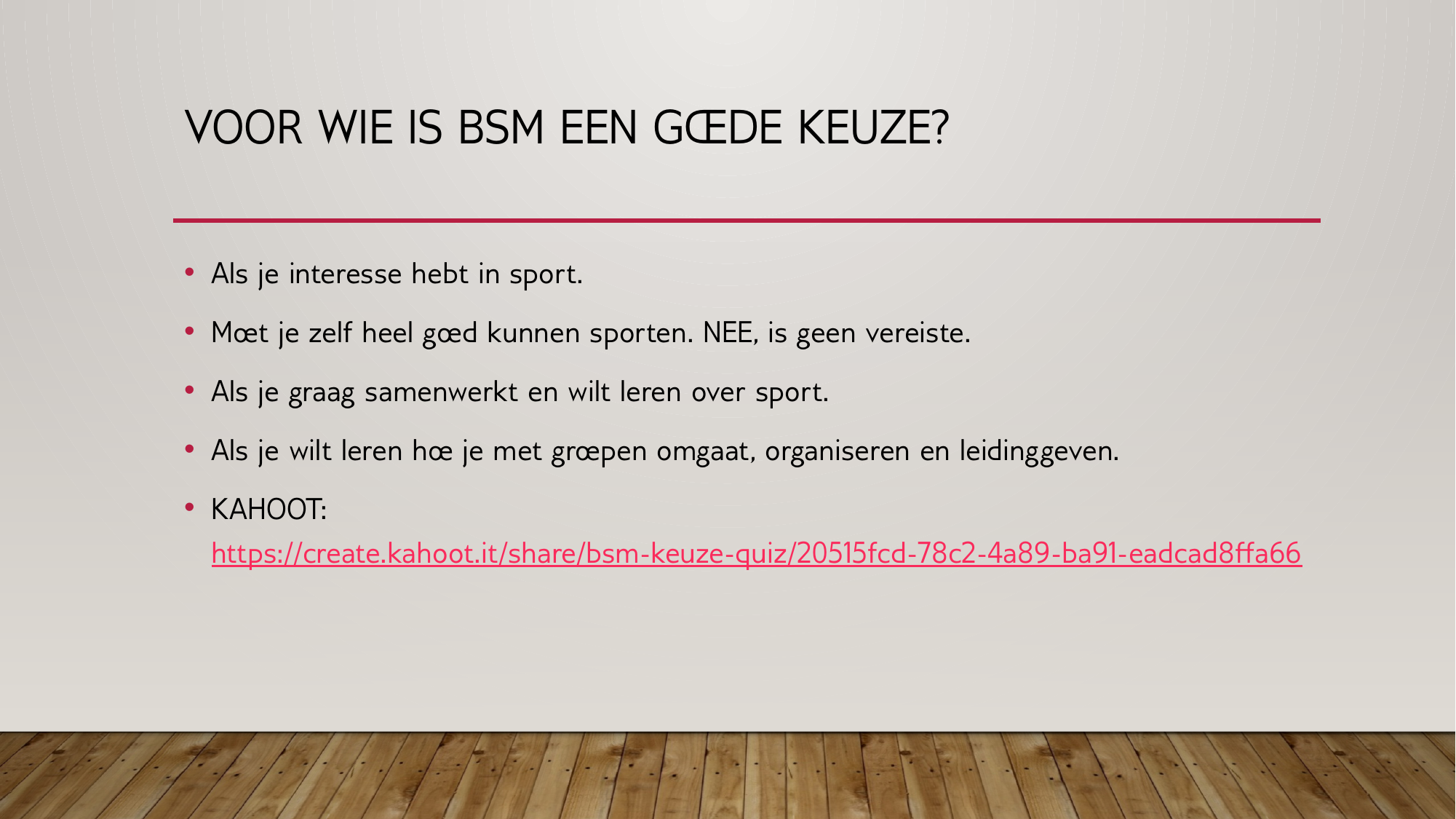

# Voor wie is BSM een goede keuze?
Als je interesse hebt in sport.
Moet je zelf heel goed kunnen sporten. NEE, is geen vereiste.
Als je graag samenwerkt en wilt leren over sport.
Als je wilt leren hoe je met groepen omgaat, organiseren en leidinggeven.
KAHOOT: https://create.kahoot.it/share/bsm-keuze-quiz/20515fcd-78c2-4a89-ba91-eadcad8ffa66